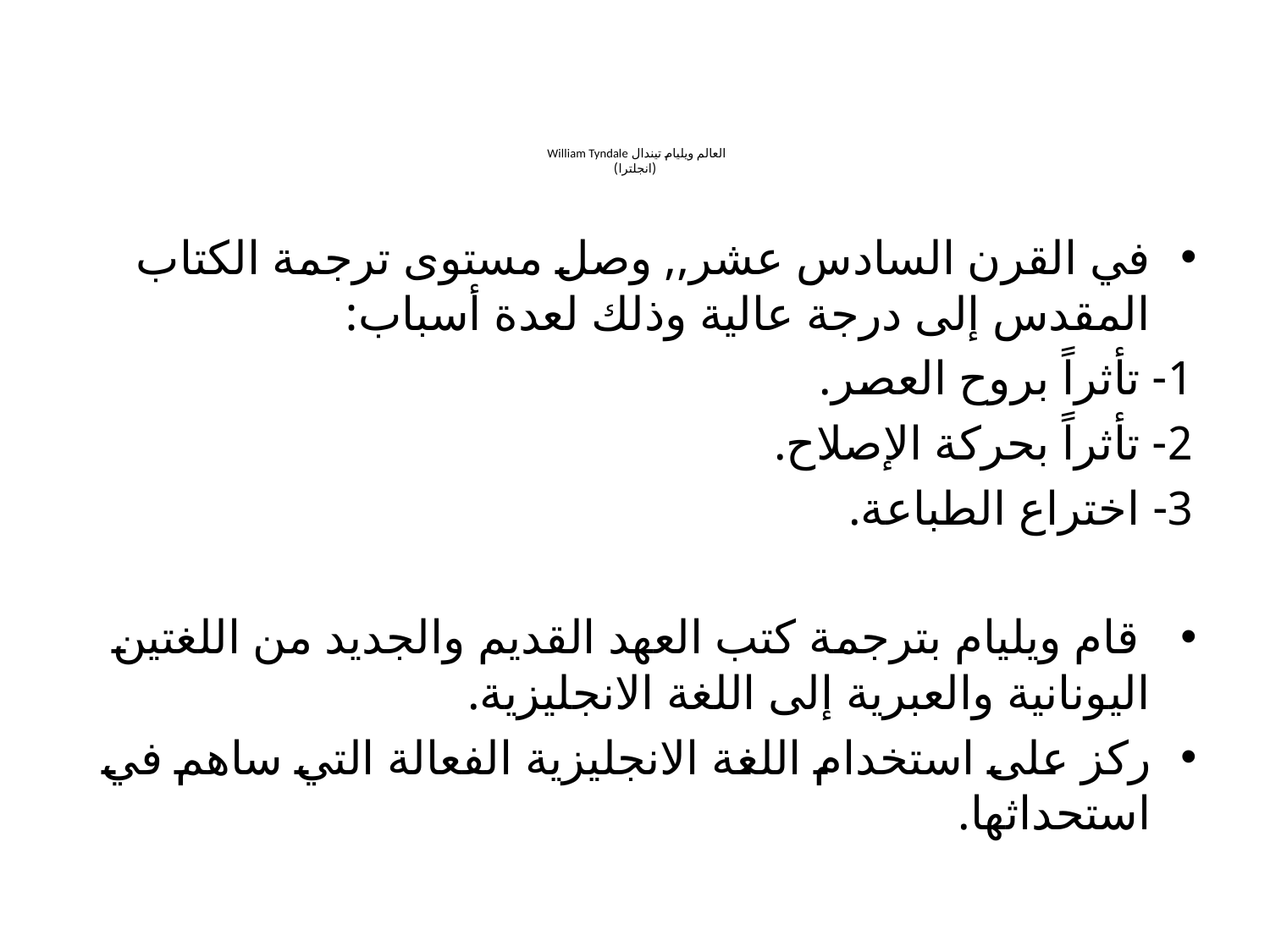

# العالم ويليام تيندال William Tyndale (انجلترا)
في القرن السادس عشر,, وصل مستوى ترجمة الكتاب المقدس إلى درجة عالية وذلك لعدة أسباب:
1- تأثراً بروح العصر.
2- تأثراً بحركة الإصلاح.
3- اختراع الطباعة.

 قام ويليام بترجمة كتب العهد القديم والجديد من اللغتين اليونانية والعبرية إلى اللغة الانجليزية.
ركز على استخدام اللغة الانجليزية الفعالة التي ساهم في استحداثها.